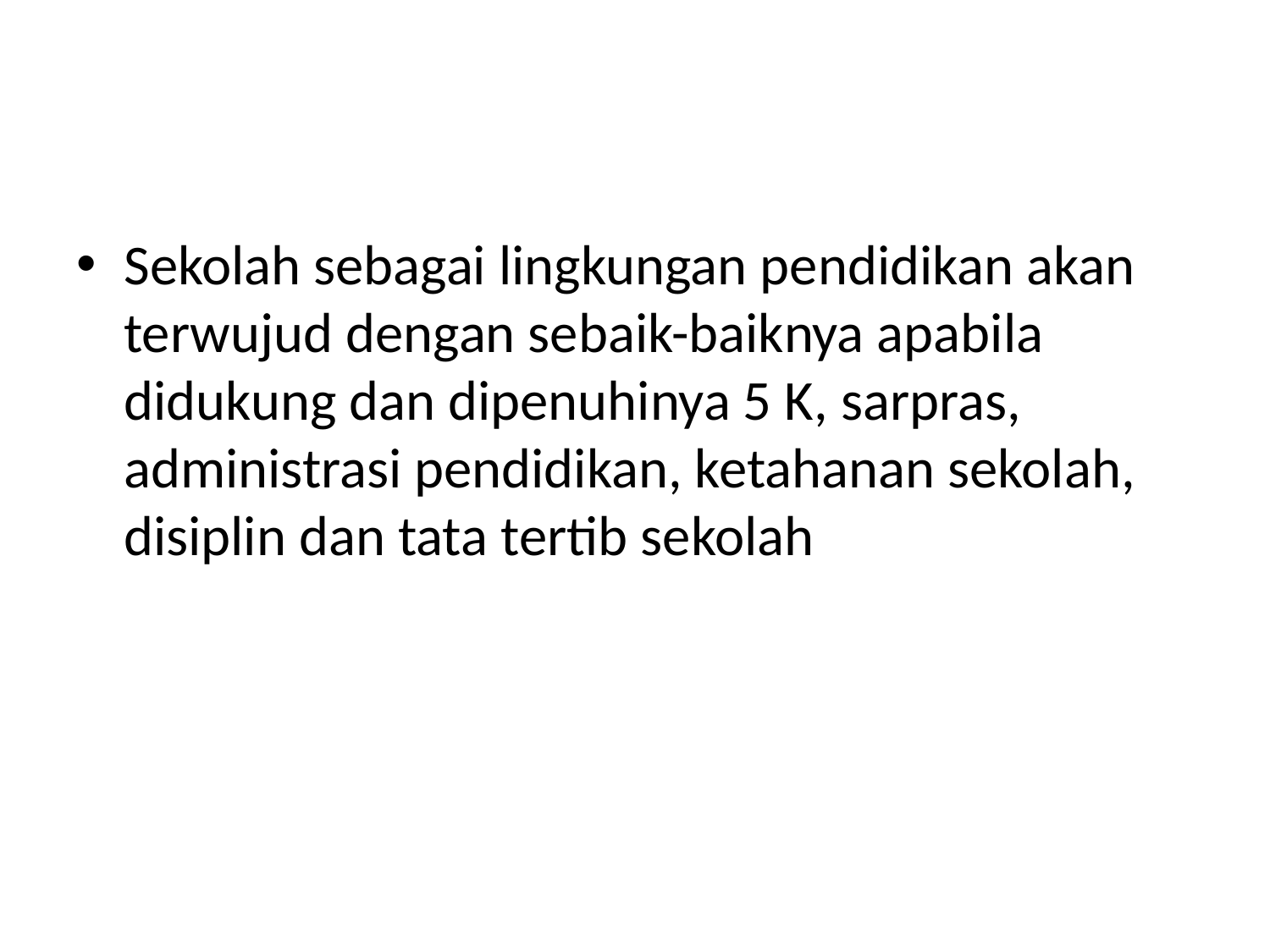

Sekolah sebagai lingkungan pendidikan akan terwujud dengan sebaik-baiknya apabila didukung dan dipenuhinya 5 K, sarpras, administrasi pendidikan, ketahanan sekolah, disiplin dan tata tertib sekolah